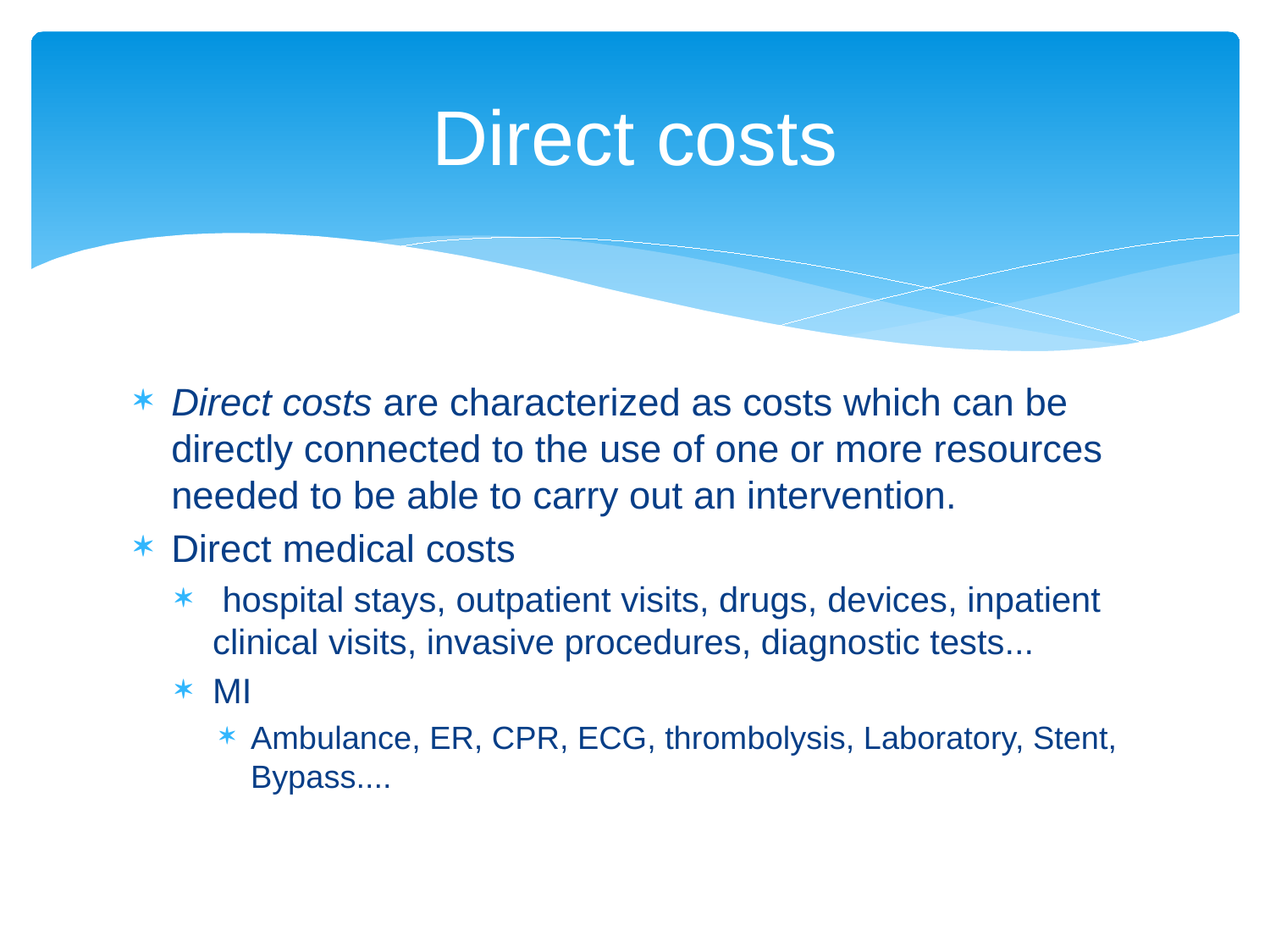

# Direct costs
Direct costs are characterized as costs which can be directly connected to the use of one or more resources needed to be able to carry out an intervention.
Direct medical costs
 hospital stays, outpatient visits, drugs, devices, inpatient clinical visits, invasive procedures, diagnostic tests...
MI
Ambulance, ER, CPR, ECG, thrombolysis, Laboratory, Stent, Bypass....